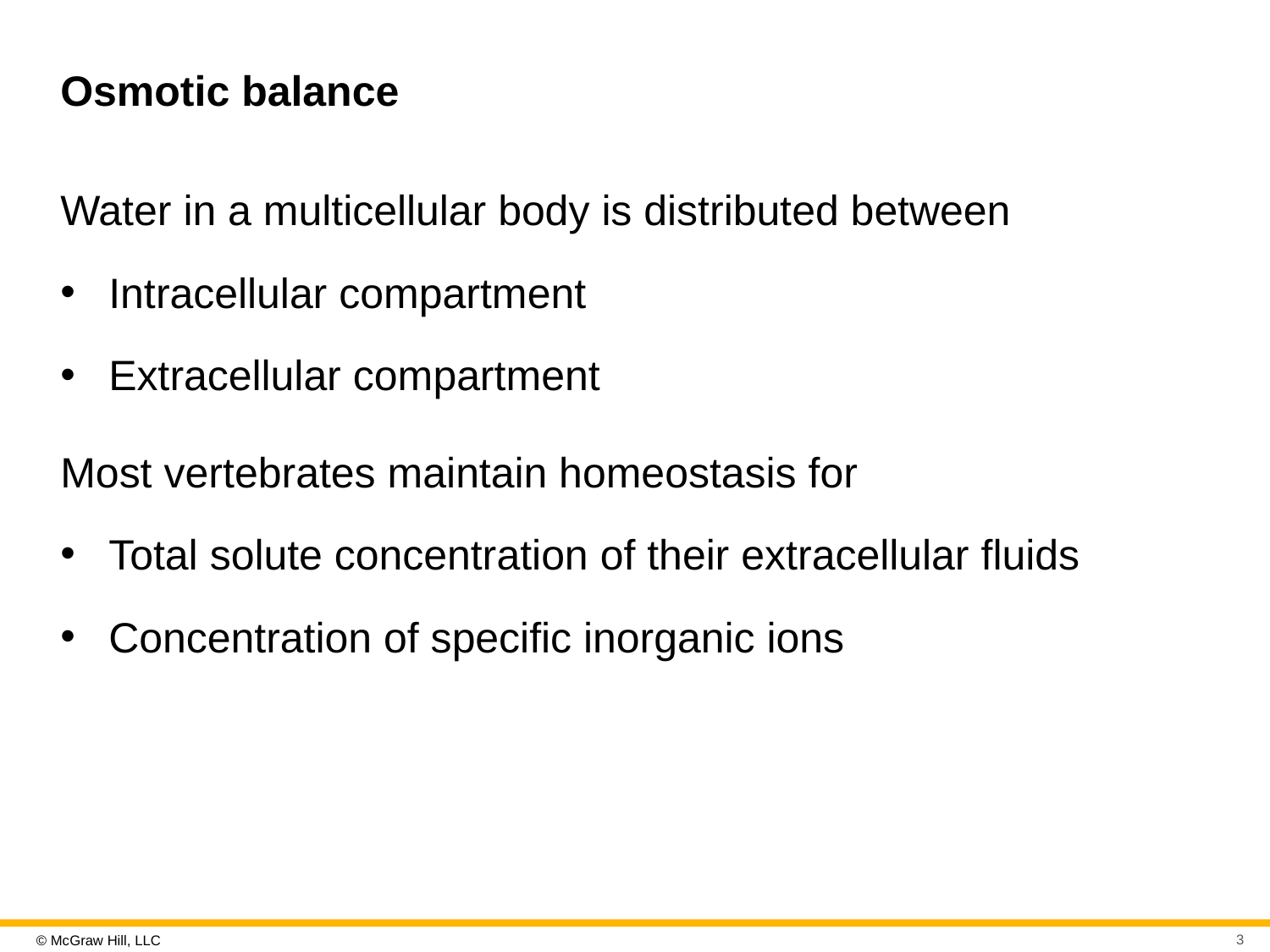

# Osmotic balance
Water in a multicellular body is distributed between
Intracellular compartment
Extracellular compartment
Most vertebrates maintain homeostasis for
Total solute concentration of their extracellular fluids
Concentration of specific inorganic ions
3